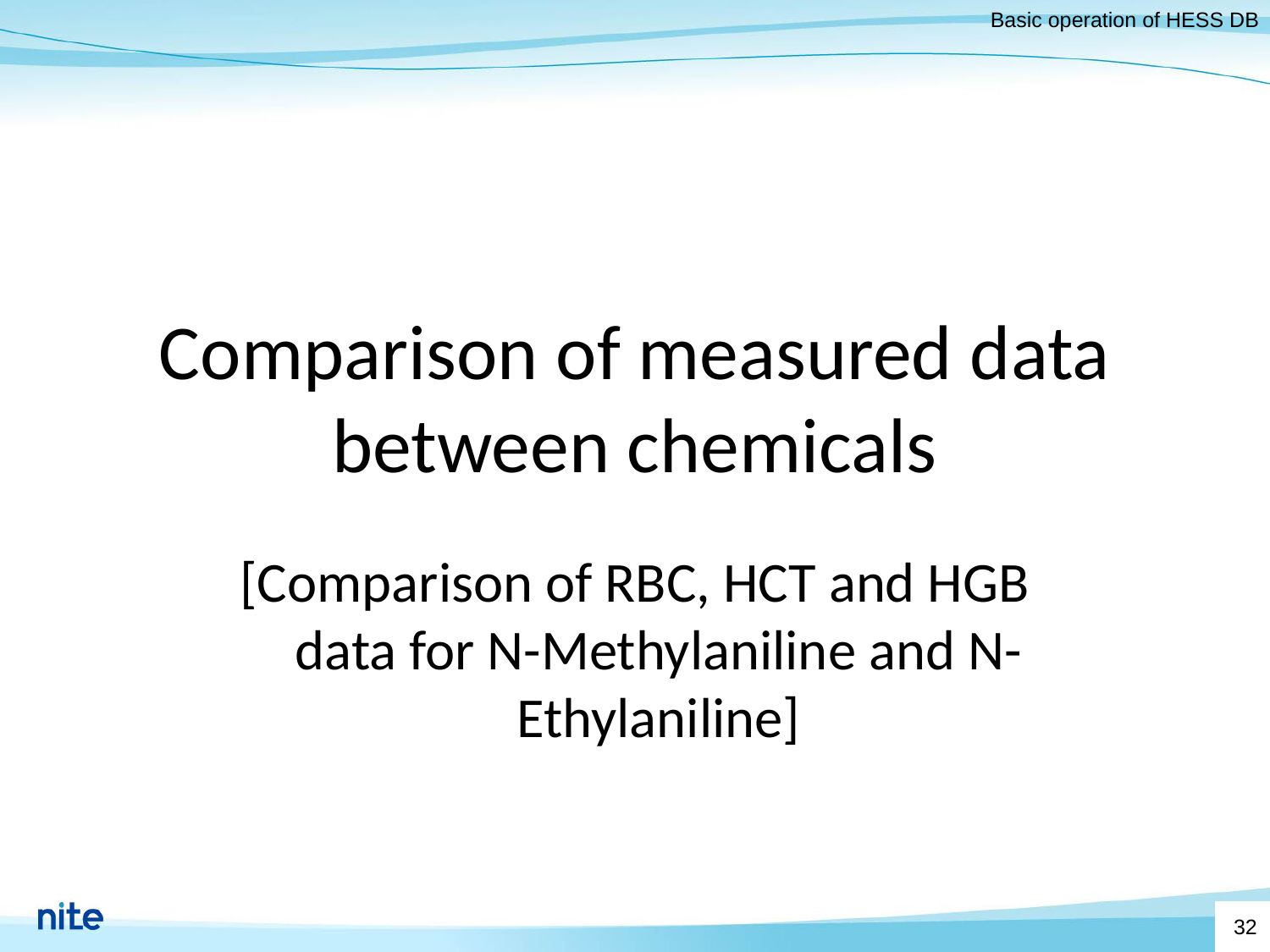

Basic operation of HESS DB
Comparison of measured data between chemicals
[Comparison of RBC, HCT and HGB data for N-Methylaniline and N-Ethylaniline]
32